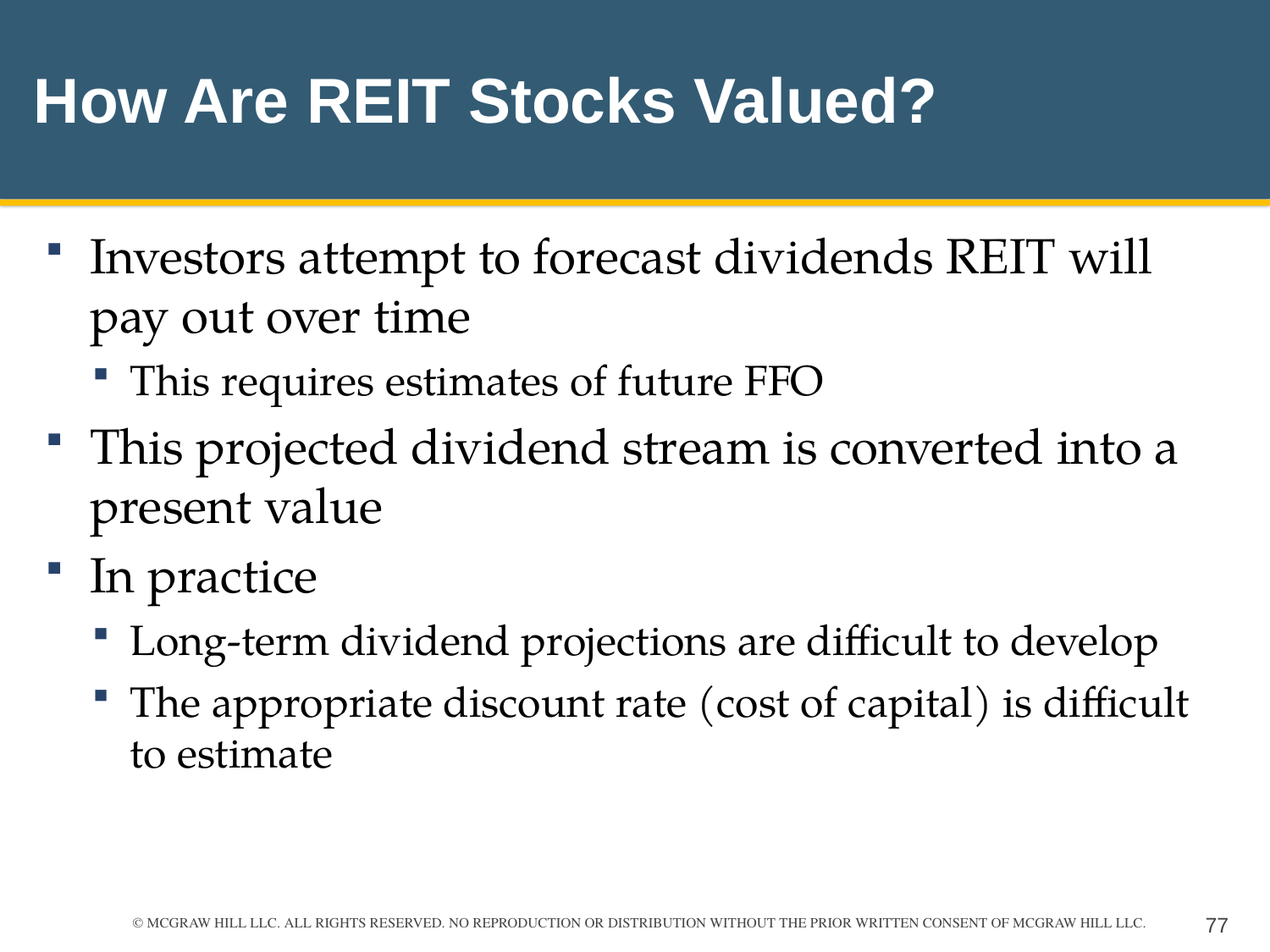

# How Are REIT Stocks Valued?
Investors attempt to forecast dividends REIT will pay out over time
This requires estimates of future FFO
This projected dividend stream is converted into a present value
In practice
Long-term dividend projections are difficult to develop
The appropriate discount rate (cost of capital) is difficult to estimate
© MCGRAW HILL LLC. ALL RIGHTS RESERVED. NO REPRODUCTION OR DISTRIBUTION WITHOUT THE PRIOR WRITTEN CONSENT OF MCGRAW HILL LLC.
77